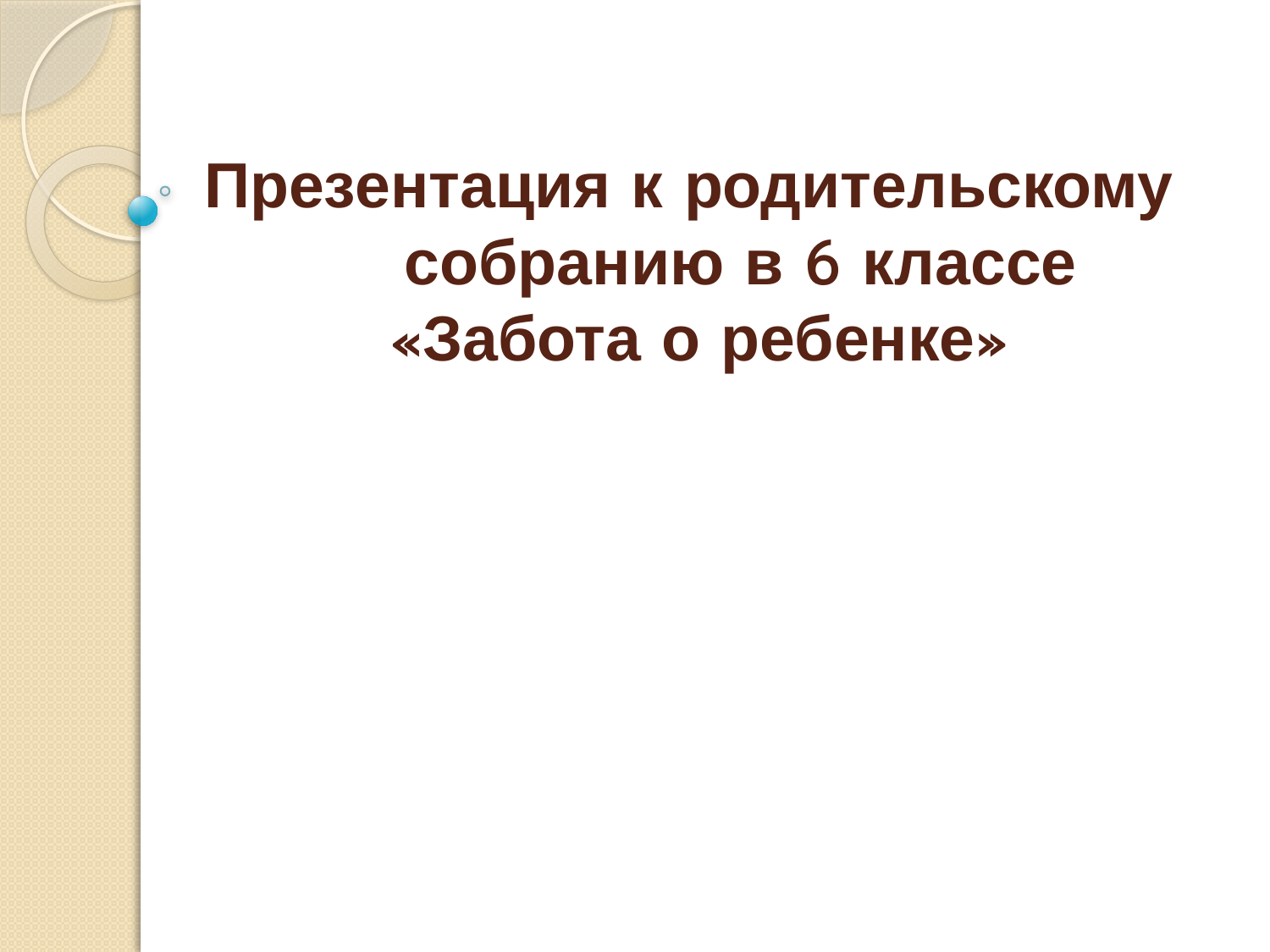

# Презентация к родительскому      собранию в 6 классе «Забота о ребенке»